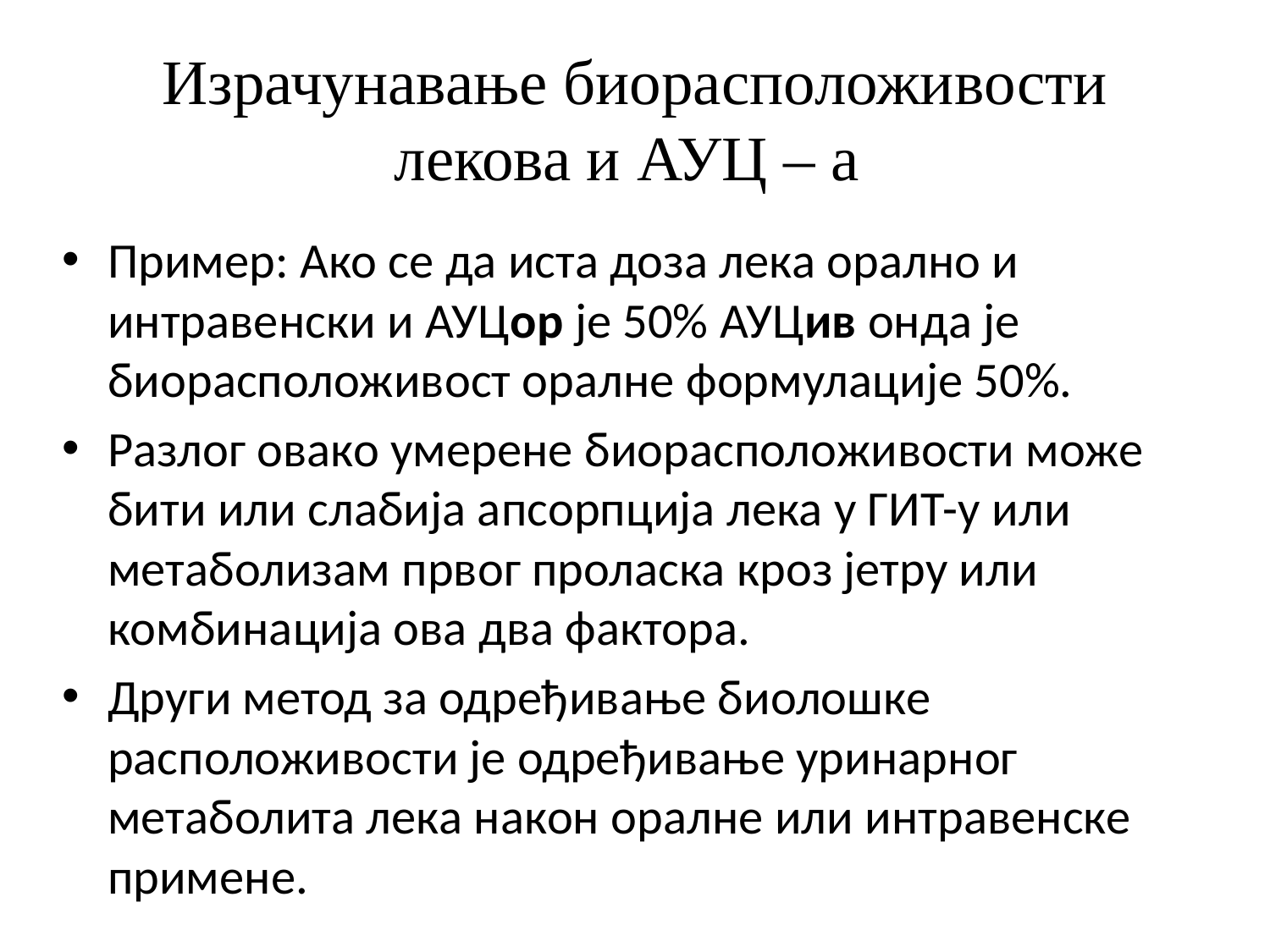

# Израчунавање биорасположивости лекова и АУЦ – а
Пример: Ако се да иста доза лека орално и интравенски и АУЦор је 50% АУЦив онда је биорасположивост оралне формулације 50%.
Разлог овако умерене биорасположивости може бити или слабија апсорпција лека у ГИТ-у или метаболизам првог проласка кроз јетру или комбинација ова два фактора.
Други метод за одређивање биолошке расположивости је одређивање уринарног метаболита лека након оралне или интравенске примене.